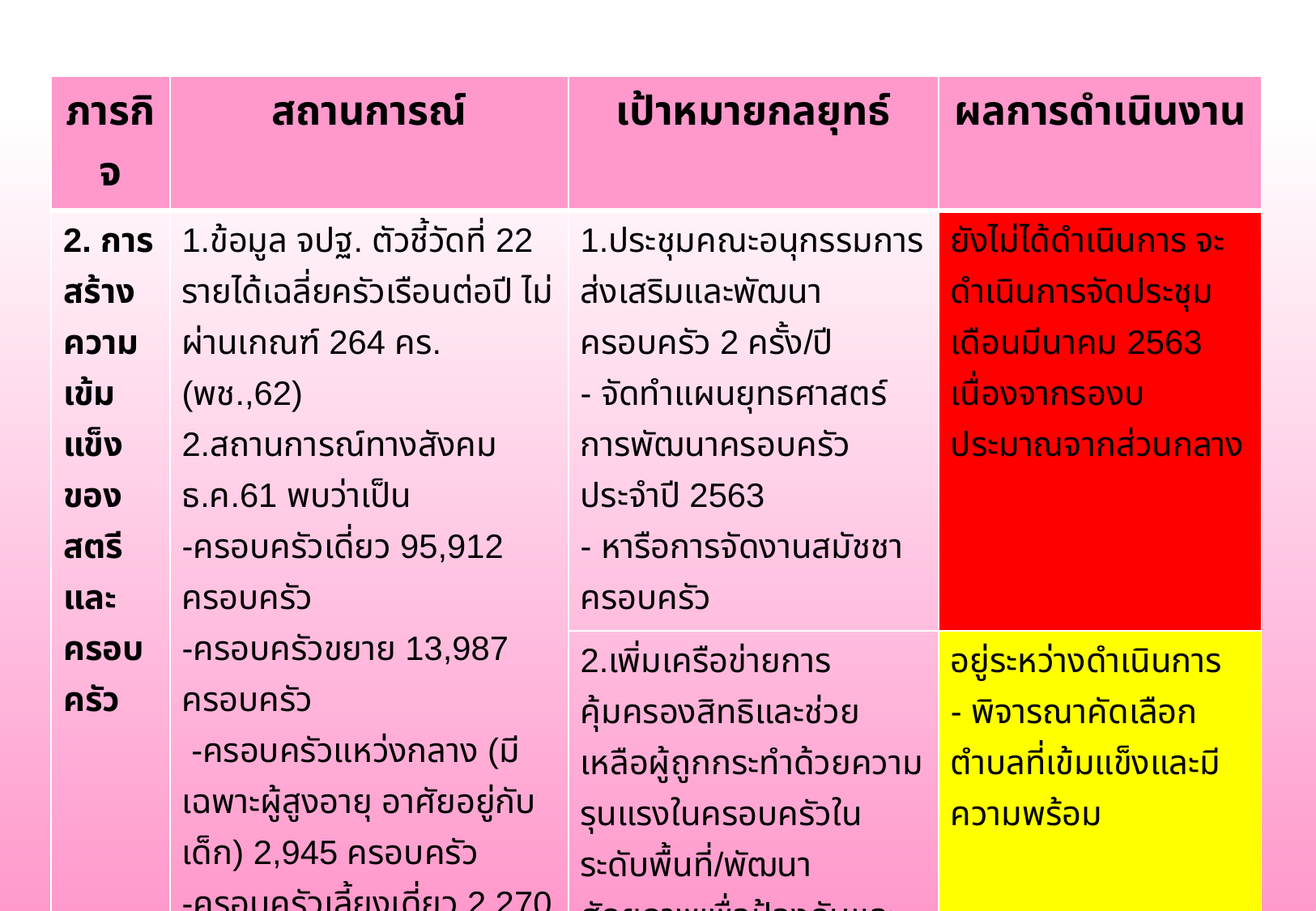

| ภารกิจ | สถานการณ์ | เป้าหมายกลยุทธ์ | ผลการดำเนินงาน |
| --- | --- | --- | --- |
| 2. การสร้างความเข้มแข็งของสตรีและครอบครัว | 1.ข้อมูล จปฐ. ตัวชี้วัดที่ 22 รายได้เฉลี่ยครัวเรือนต่อปี ไม่ผ่านเกณฑ์ 264 คร. (พช.,62) 2.สถานการณ์ทางสังคม ธ.ค.61 พบว่าเป็น -ครอบครัวเดี่ยว 95,912 ครอบครัว -ครอบครัวขยาย 13,987 ครอบครัว -ครอบครัวแหว่งกลาง (มีเฉพาะผู้สูงอายุ อาศัยอยู่กับเด็ก) 2,945 ครอบครัว -ครอบครัวเลี้ยงเดี่ยว 2,270 ครอบครัว - ครอบครัวหย่าร้าง 2,043 ครอบครัว พฤติกรรมที่ไม่เหมาะสมของครอบครัว พบมากที่สุด คือติดเครื่องดื่มแอลกอฮอล์ รองลงมา ติดเกมและยาเสพติด การกระทำความรุนแรง 16 ราย ผู้ถูกกระทำเป็นหญิง 13 ราย ส่วนใหญ่เป็นการทำร้ายร่างกาย สาเหตุจากการหึงหวง ติดสุรา และความเครียด | 1.ประชุมคณะอนุกรรมการส่งเสริมและพัฒนาครอบครัว 2 ครั้ง/ปี - จัดทำแผนยุทธศาสตร์การพัฒนาครอบครัวประจำปี 2563 - หารือการจัดงานสมัชชาครอบครัว | ยังไม่ได้ดำเนินการ จะดำเนินการจัดประชุมเดือนมีนาคม 2563 เนื่องจากรองบประมาณจากส่วนกลาง |
|  |  | 2.เพิ่มเครือข่ายการคุ้มครองสิทธิและช่วยเหลือผู้ถูกกระทำด้วยความรุนแรงในครอบครัวในระดับพื้นที่/พัฒนาศักยภาพเพื่อป้องกันและแก้ไขปัญหาความรุนแรงในครอบครัว (ยกระดับ ศพค. เป็น ศปกต.) จำนวน 8 แห่ง | อยู่ระหว่างดำเนินการ - พิจารณาคัดเลือกตำบลที่เข้มแข็งและมีความพร้อม |
|  |  | 3.สนับสนุนให้ ศพค. ผ่านการประเมินเกณฑ์มาตรฐาน ศพค. (ใหม่) จำนวน 2 แห่ง | ยังไม่ได้ดำเนินการ เนื่องจากรองบประมาณจากส่วนกลาง |
|  |  |  |  |